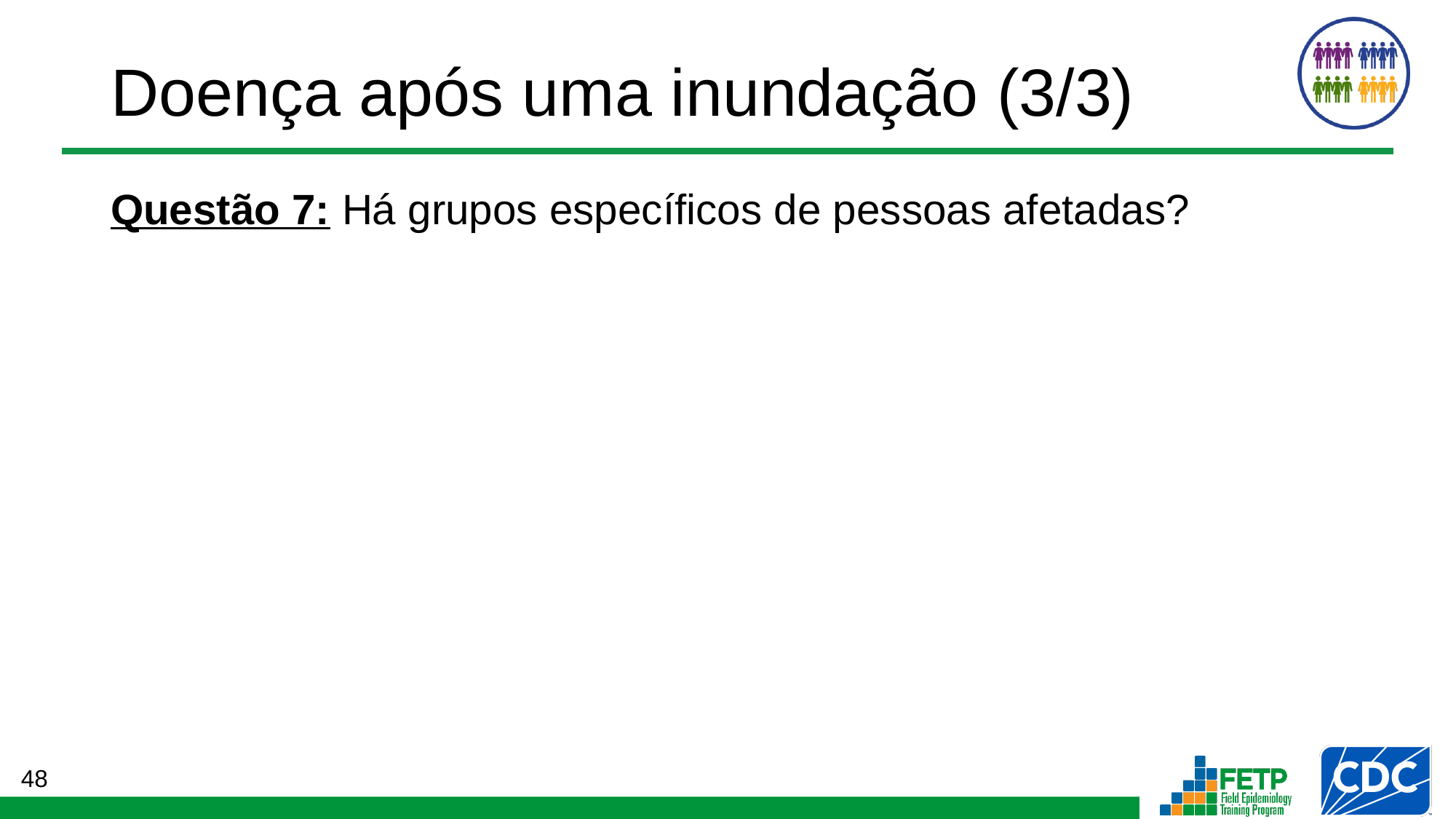

# Doença após uma inundação (3/3)
Questão 7: Há grupos específicos de pessoas afetadas?